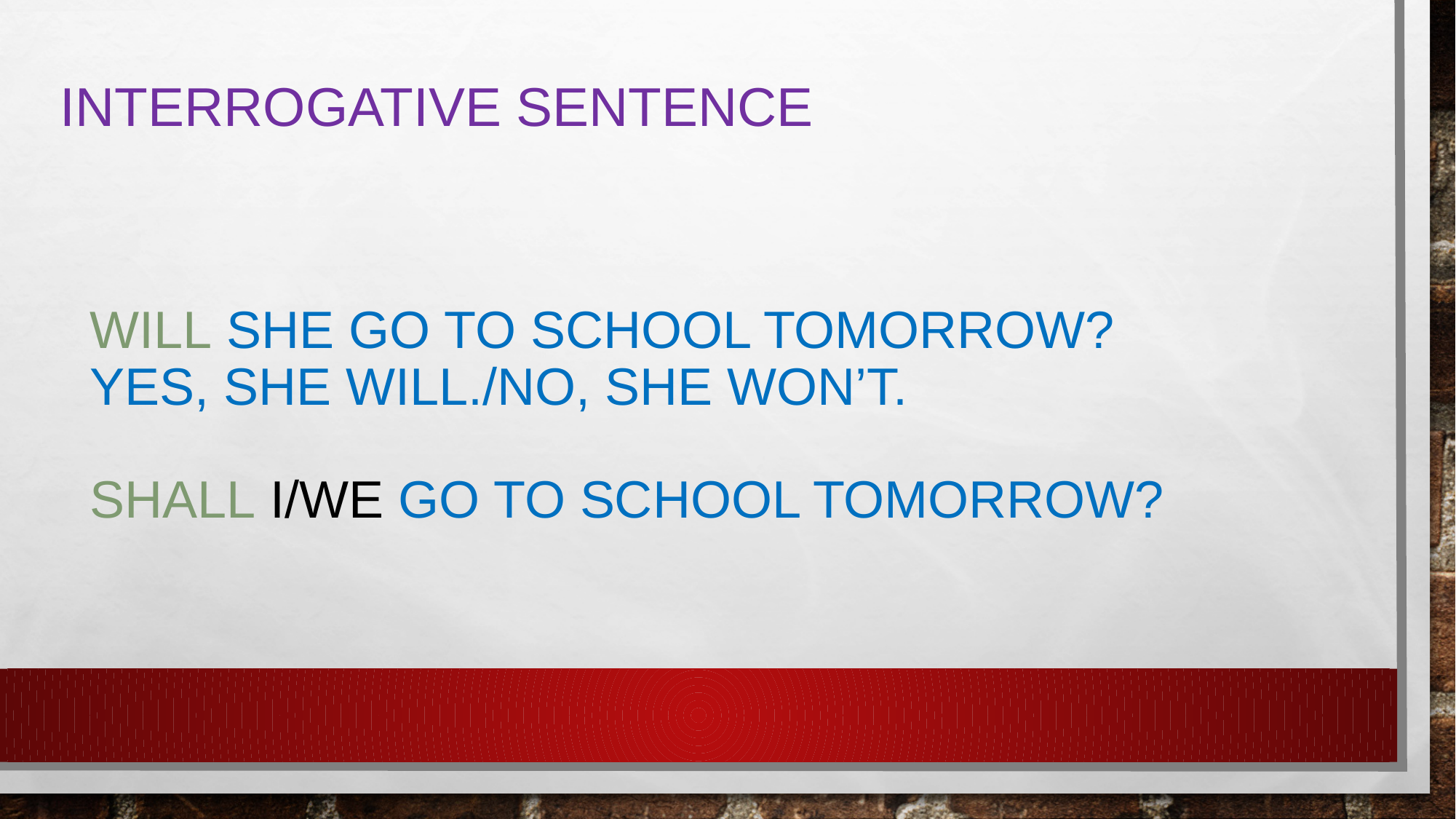

# Will she go to school tomorrow? Yes, she will./No, she won’t. SHALL I/WE GO TO SCHOOL TOMORROW?
INTERROGATIVE SENTENCE